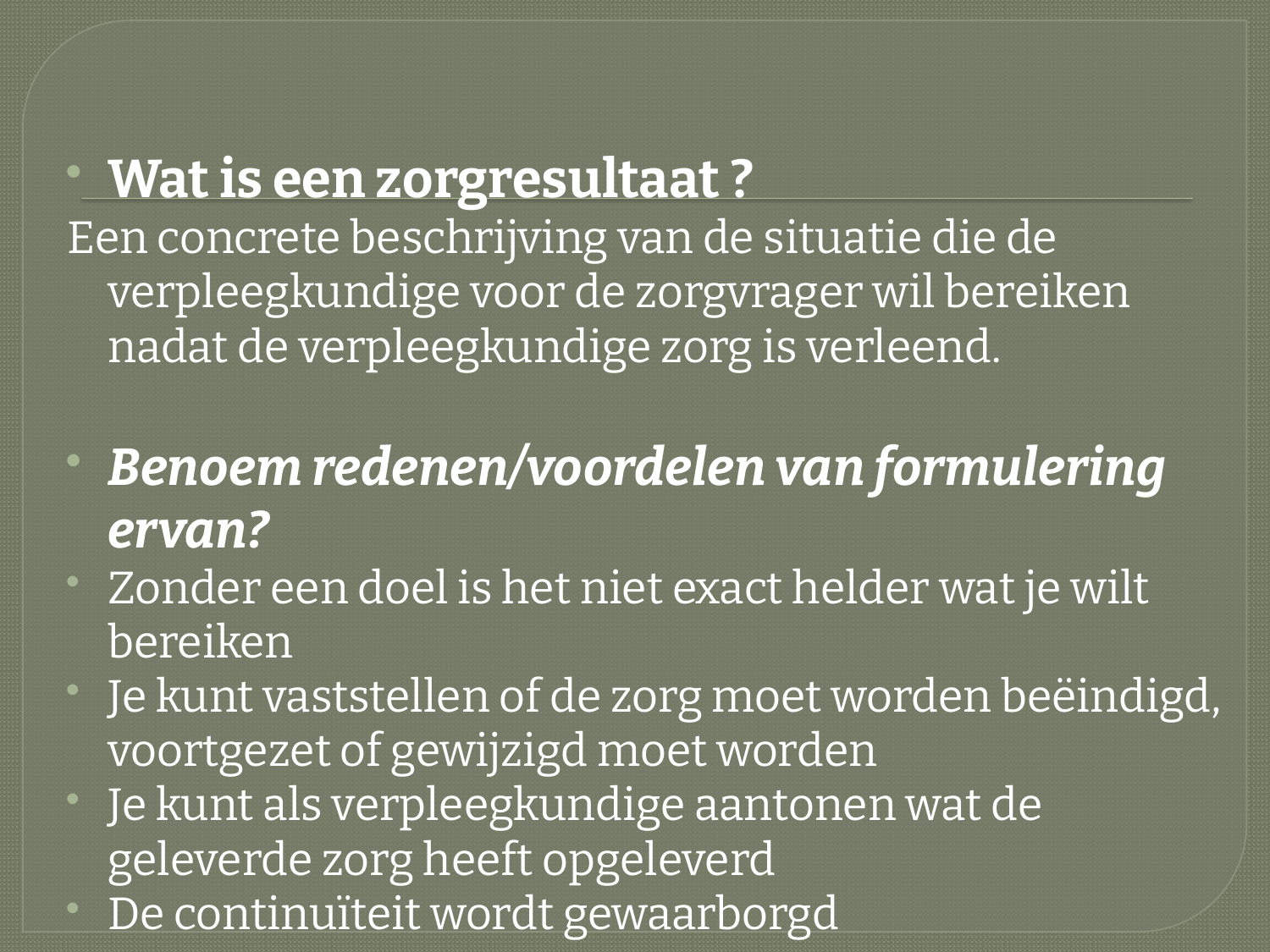

Wat is een zorgresultaat ?
Een concrete beschrijving van de situatie die de verpleegkundige voor de zorgvrager wil bereiken nadat de verpleegkundige zorg is verleend.

Benoem redenen/voordelen van formulering ervan?
Zonder een doel is het niet exact helder wat je wilt bereiken
Je kunt vaststellen of de zorg moet worden beëindigd, voortgezet of gewijzigd moet worden
Je kunt als verpleegkundige aantonen wat de geleverde zorg heeft opgeleverd
De continuïteit wordt gewaarborgd